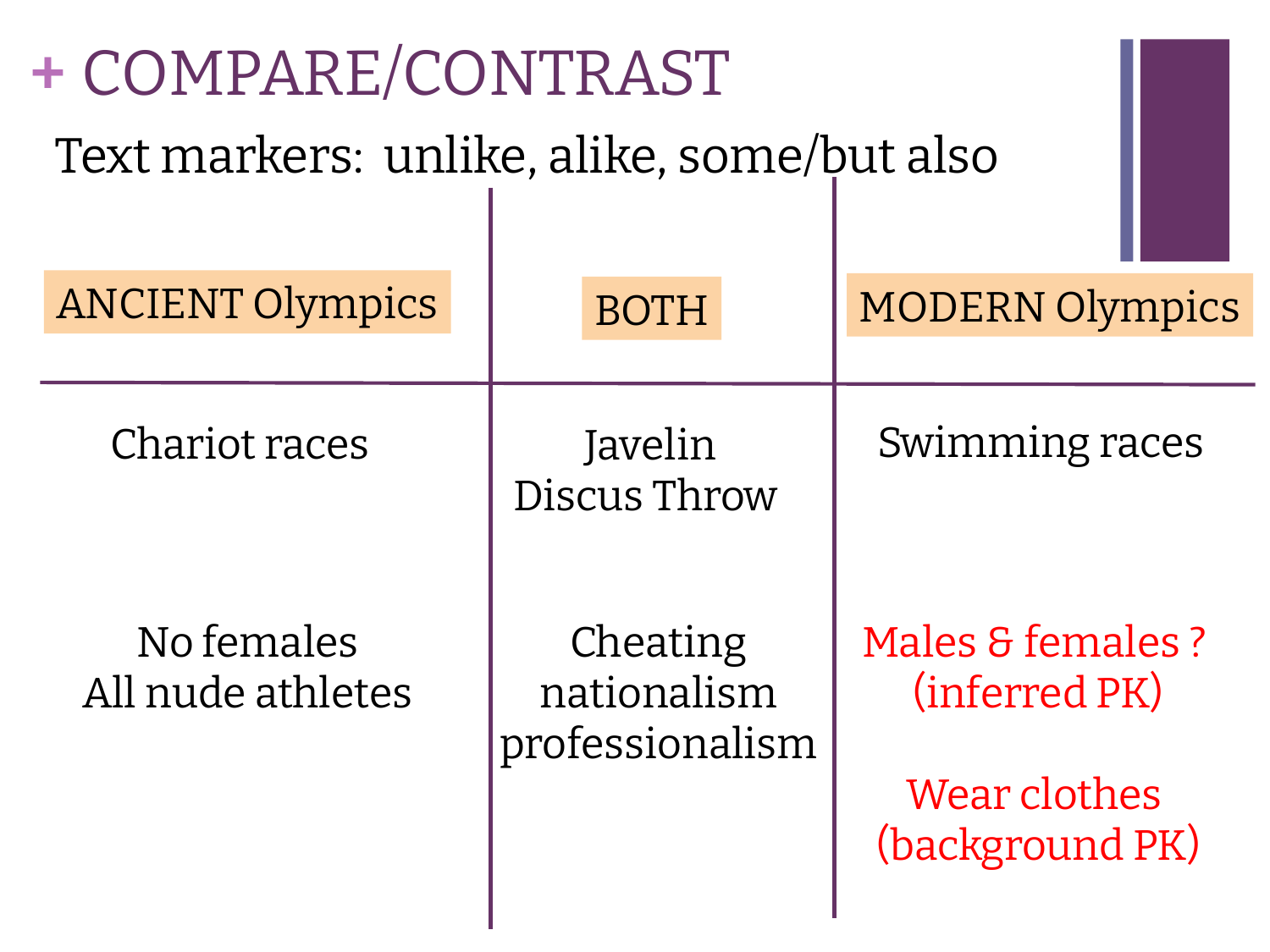

# COMPARE/CONTRAST
Text markers:  unlike, alike, some/but also
ANCIENT Olympics
MODERN Olympics
BOTH
Swimming races
Chariot races
Javelin
Discus Throw
Cheating
nationalism
professionalism
Males & females ?
(inferred PK)

Wear clothes
(background PK)

No females
All nude athletes